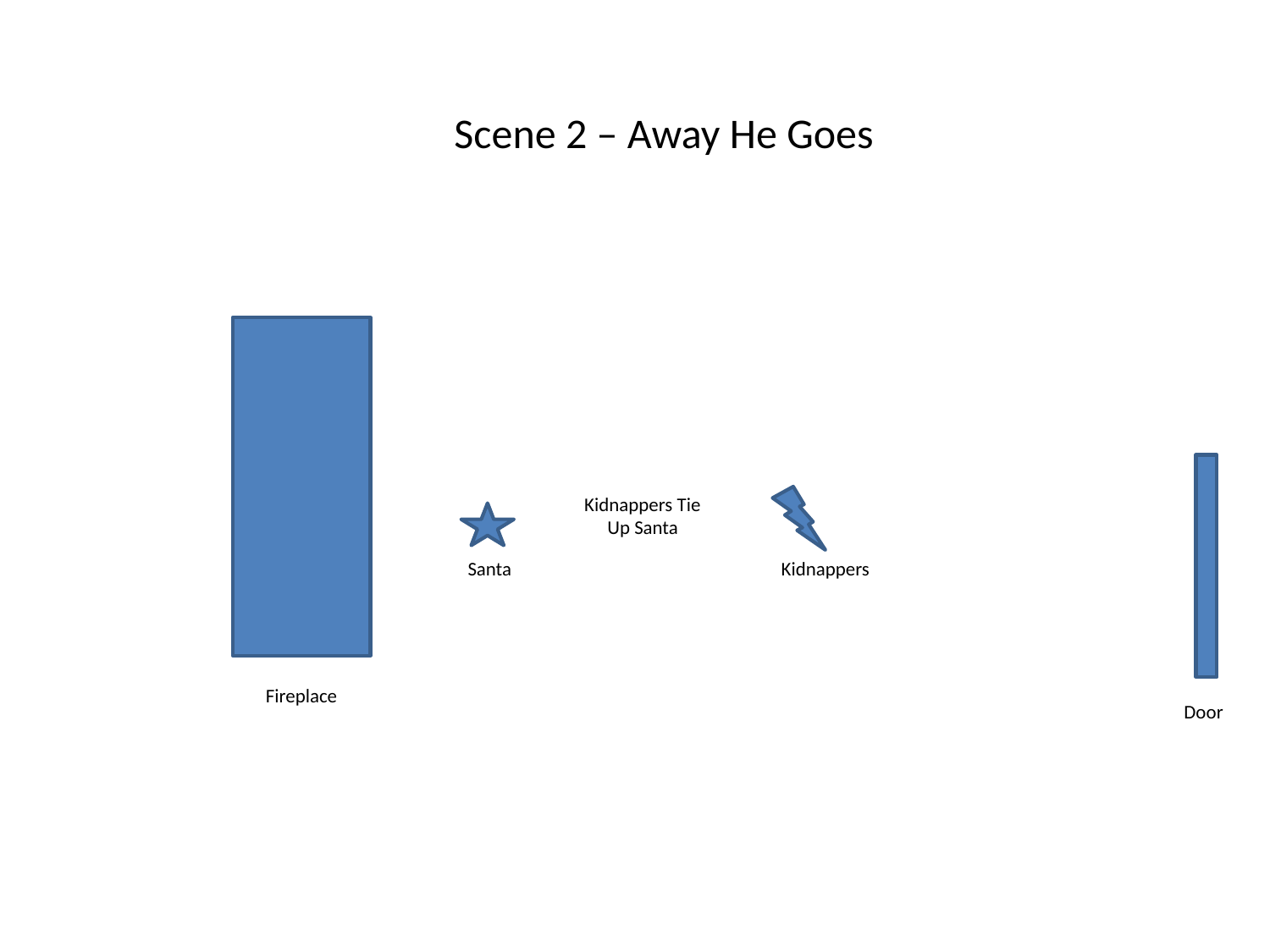

Scene 2 – Away He Goes

Kidnappers Tie
Up Santa

Santa
Kidnappers
Fireplace
Door